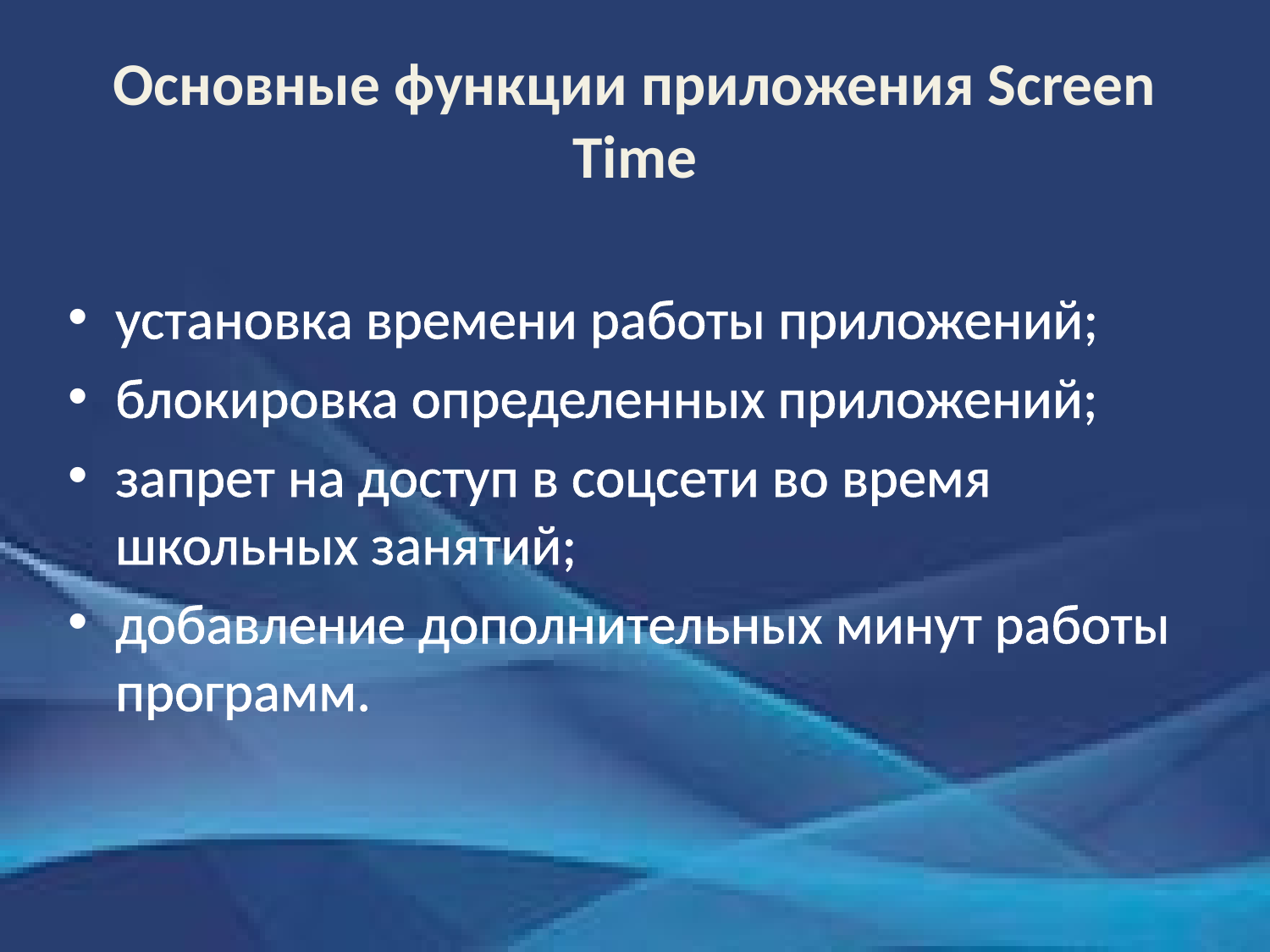

# Основные функции приложения Screen Time
установка времени работы приложений;
блокировка определенных приложений;
запрет на доступ в соцсети во время школьных занятий;
добавление дополнительных минут работы программ.